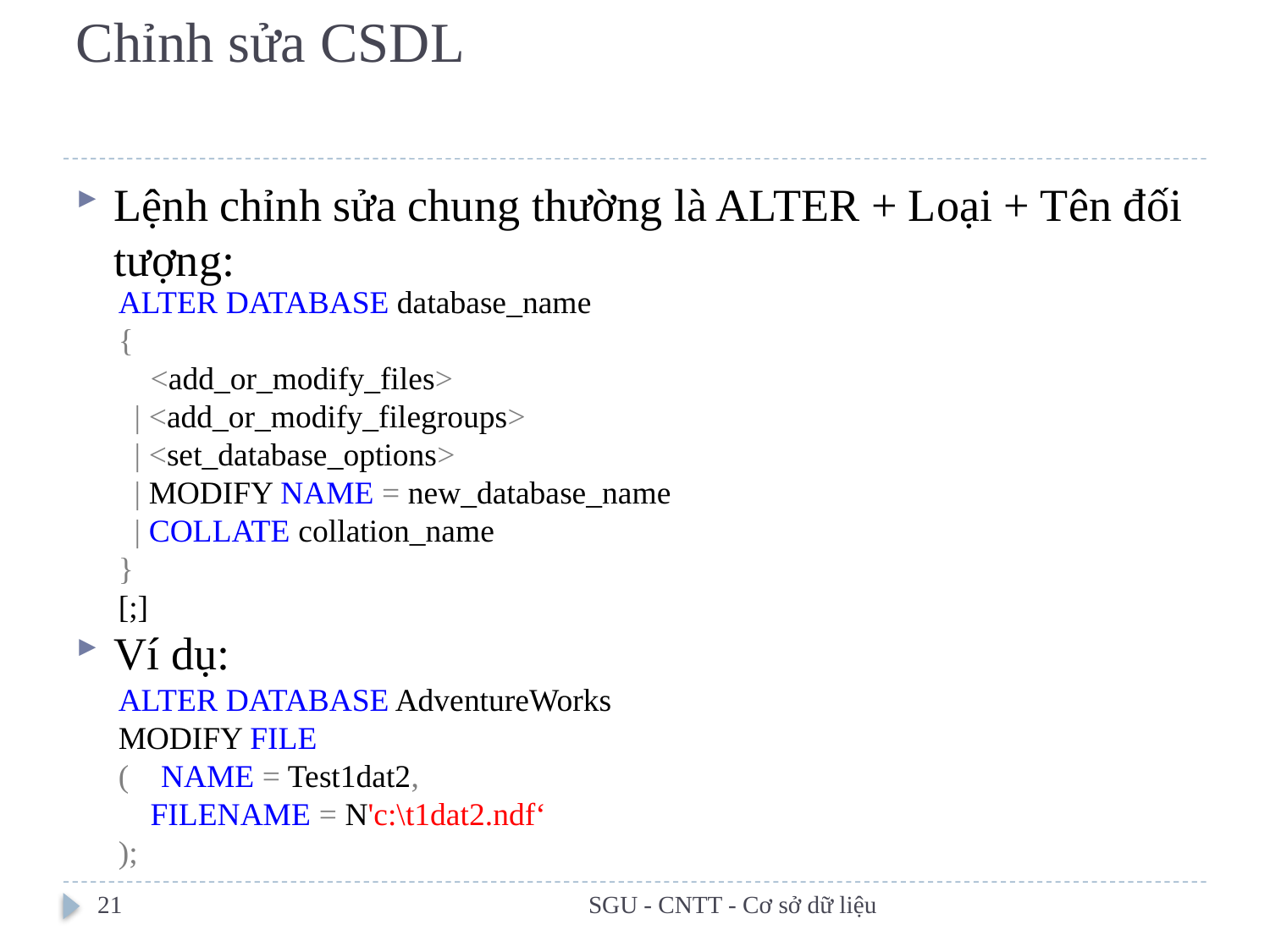

# Chỉnh sửa CSDL
Lệnh chỉnh sửa chung thường là ALTER + Loại + Tên đối tượng:

Ví dụ:
ALTER DATABASE database_name
{
    <add_or_modify_files>
  | <add_or_modify_filegroups>
  | <set_database_options>
  | MODIFY NAME = new_database_name
  | COLLATE collation_name
}
[;]
ALTER DATABASE AdventureWorks
MODIFY FILE
(    NAME = Test1dat2,
    FILENAME = N'c:\t1dat2.ndf‘
);
21
SGU - CNTT - Cơ sở dữ liệu